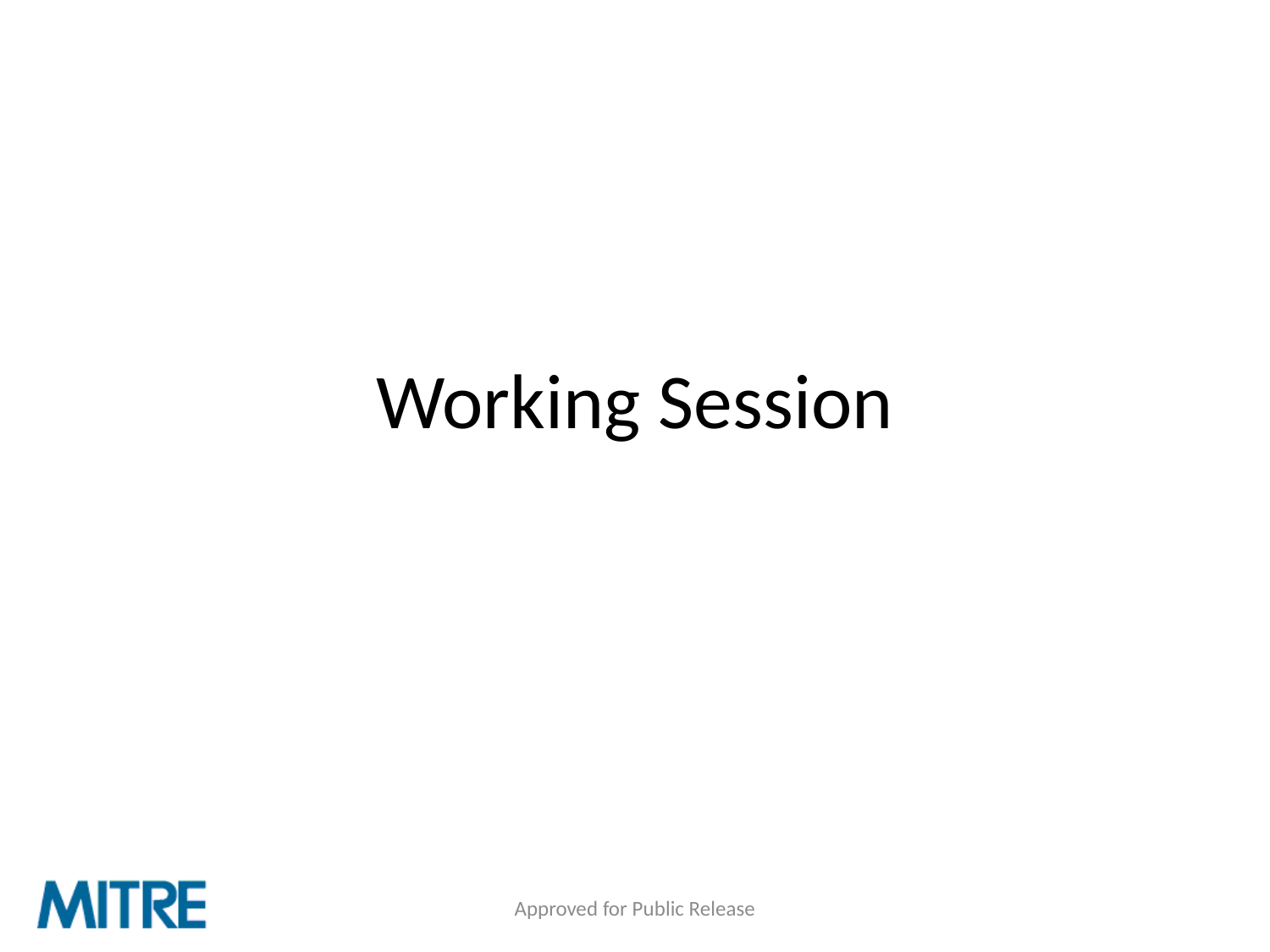

# Working Session
Approved for Public Release